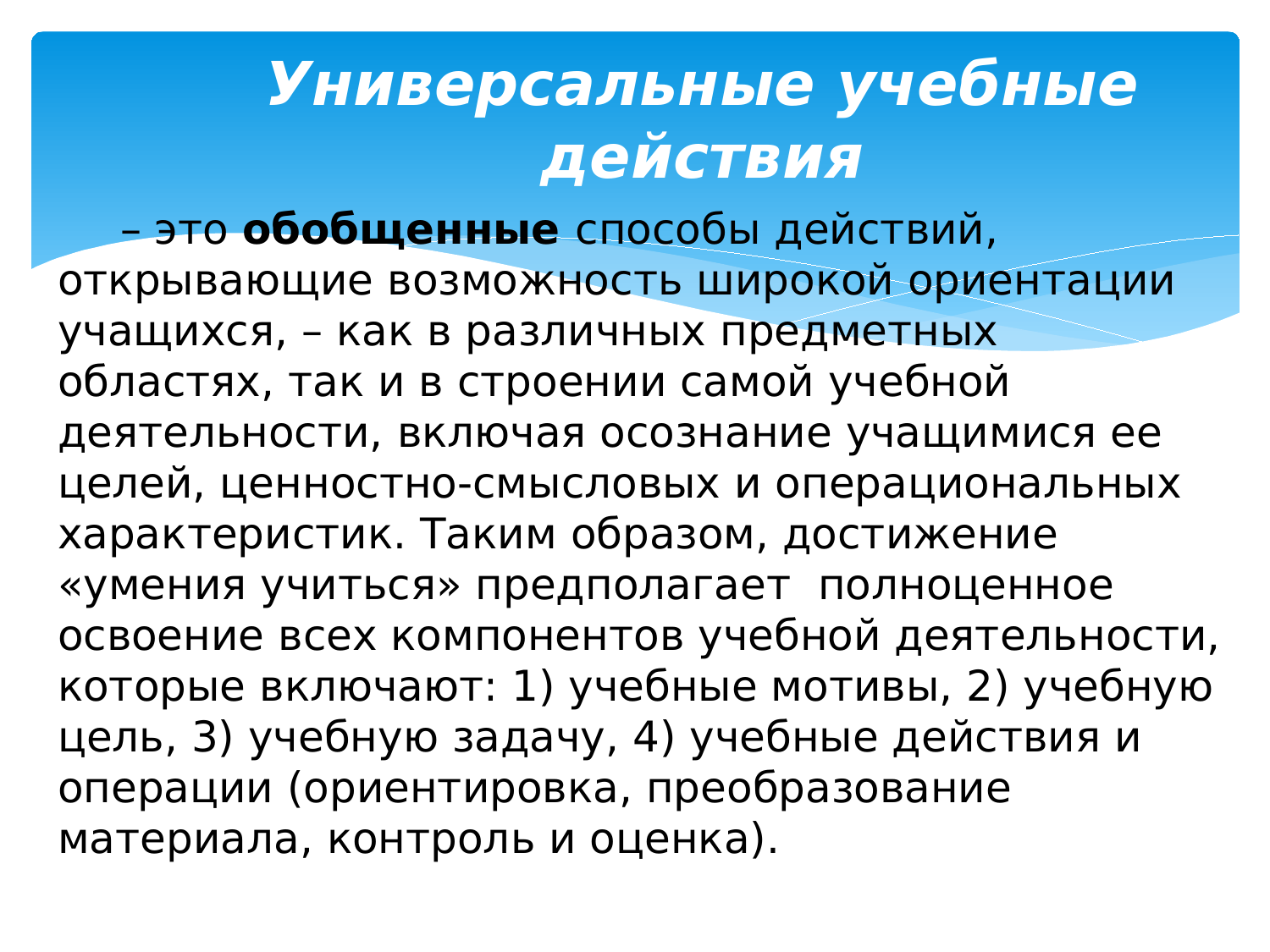

# Универсальные учебные действия
– это обобщенные способы действий, открывающие возможность широкой ориентации учащихся, – как в различных предметных областях, так и в строении самой учебной деятельности, включая осознание учащимися ее целей, ценностно-смысловых и операциональных характеристик. Таким образом, достижение «умения учиться» предполагает  полноценное освоение всех компонентов учебной деятельности, которые включают: 1) учебные мотивы, 2) учебную цель, 3) учебную задачу, 4) учебные действия и операции (ориентировка, преобразование материала, контроль и оценка).